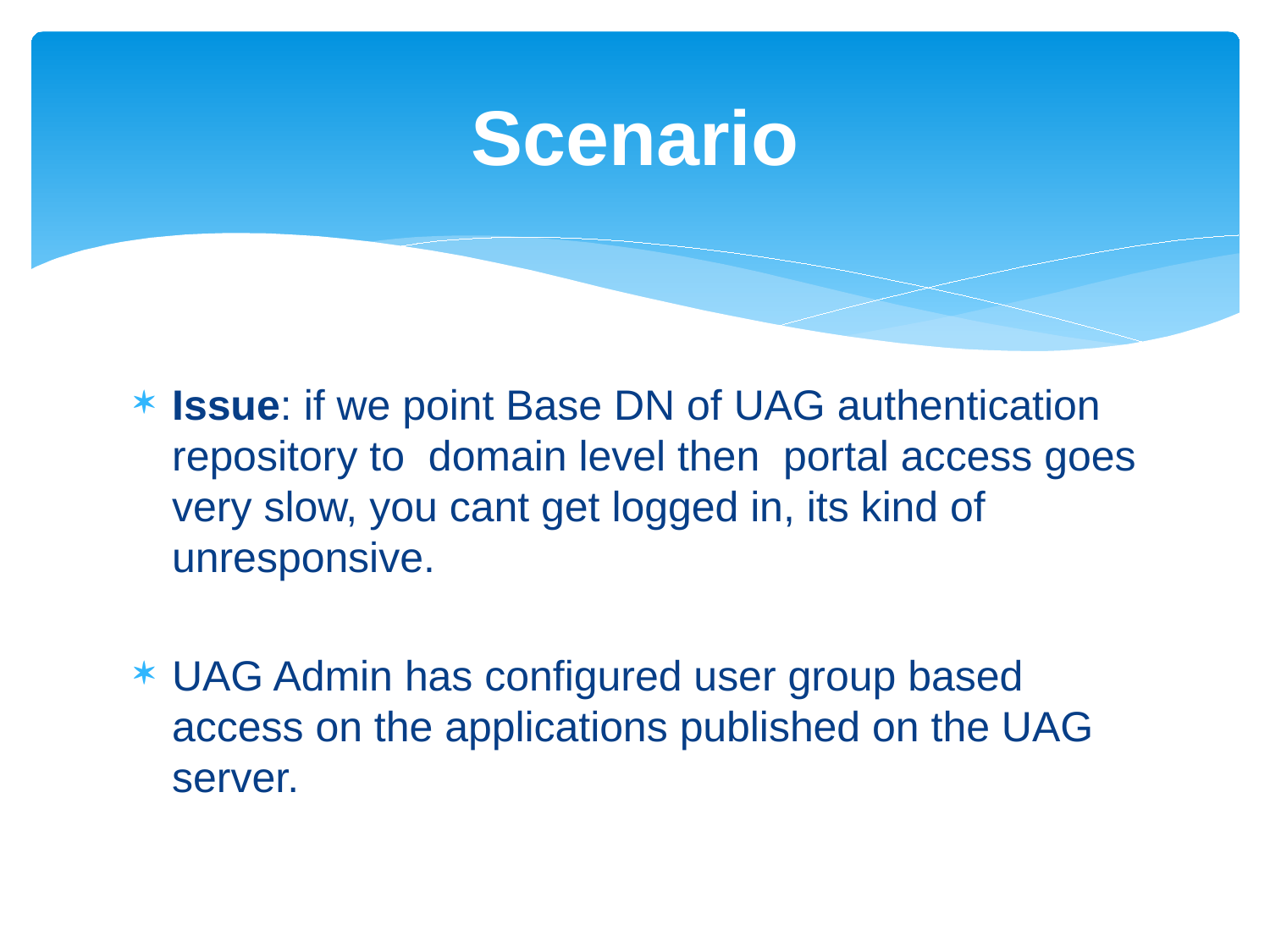

# Scenario
Issue: if we point Base DN of UAG authentication repository to  domain level then  portal access goes very slow, you cant get logged in, its kind of unresponsive.

UAG Admin has configured user group based access on the applications published on the UAG server.